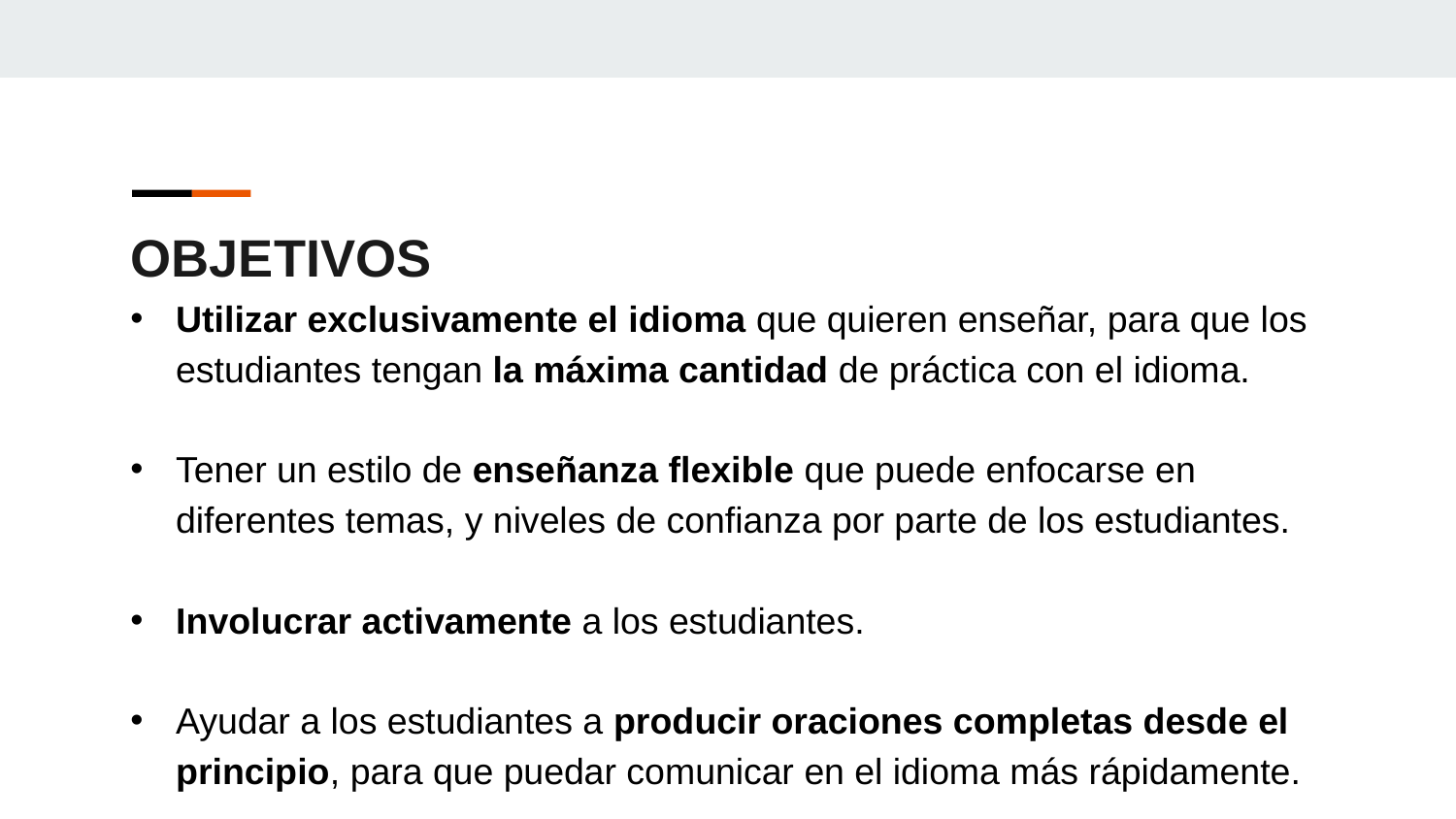

OBJETIVOS
Utilizar exclusivamente el idioma que quieren enseñar, para que los estudiantes tengan la máxima cantidad de práctica con el idioma.

Tener un estilo de enseñanza flexible que puede enfocarse en diferentes temas, y niveles de confianza por parte de los estudiantes.

Involucrar activamente a los estudiantes.

Ayudar a los estudiantes a producir oraciones completas desde el principio, para que puedar comunicar en el idioma más rápidamente.